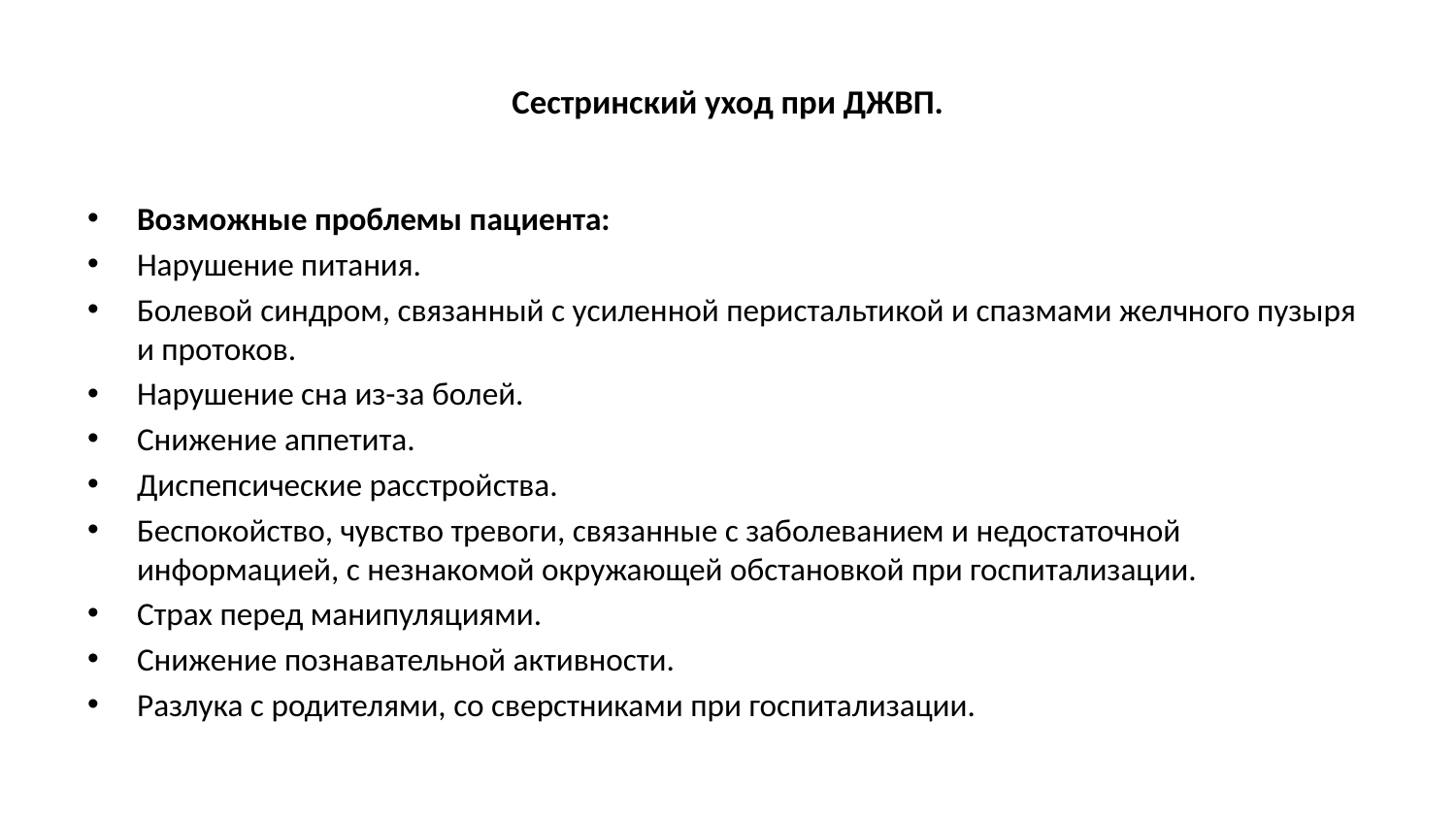

# Сестринский уход при ДЖВП.
Возможные проблемы пациента:
Нарушение питания.
Болевой синдром, связанный с усиленной перистальтикой и спазмами желчного пузыря и протоков.
Нарушение сна из-за болей.
Снижение аппетита.
Диспепсические расстройства.
Беспокойство, чувство тревоги, связанные с заболеванием и недостаточной информацией, с незнакомой окружающей обстановкой при госпитализации.
Страх перед манипуляциями.
Снижение познавательной активности.
Разлука с родителями, со сверстниками при госпитализации.